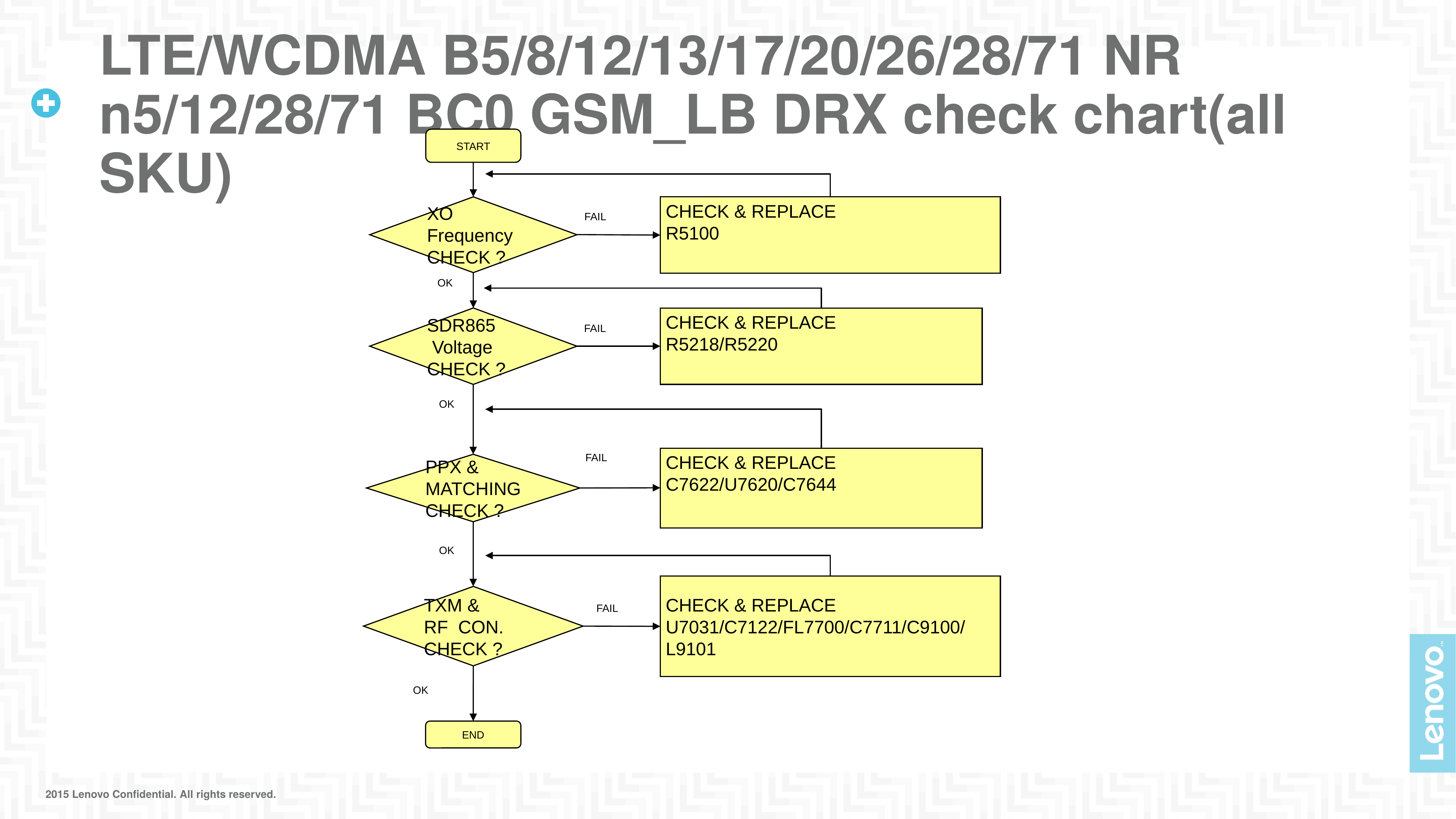

# LTE/WCDMA B5/8/12/13/17/20/26/28/71 NR n5/12/28/71 BC0 GSM_LB DRX check chart(all SKU)
START

XO Frequency
CHECK ?

CHECK & REPLACE
R5100
FAIL
OK

SDR865
 Voltage CHECK ?

CHECK & REPLACE
R5218/R5220
FAIL
OK
FAIL
CHECK & REPLACE
C7622/U7620/C7644
PPX &  MATCHING CHECK ?
OK
CHECK & REPLACE
U7031/C7122/FL7700/C7711/C9100/L9101
TXM &
RF  CON. CHECK ?
FAIL
OK
OK
END